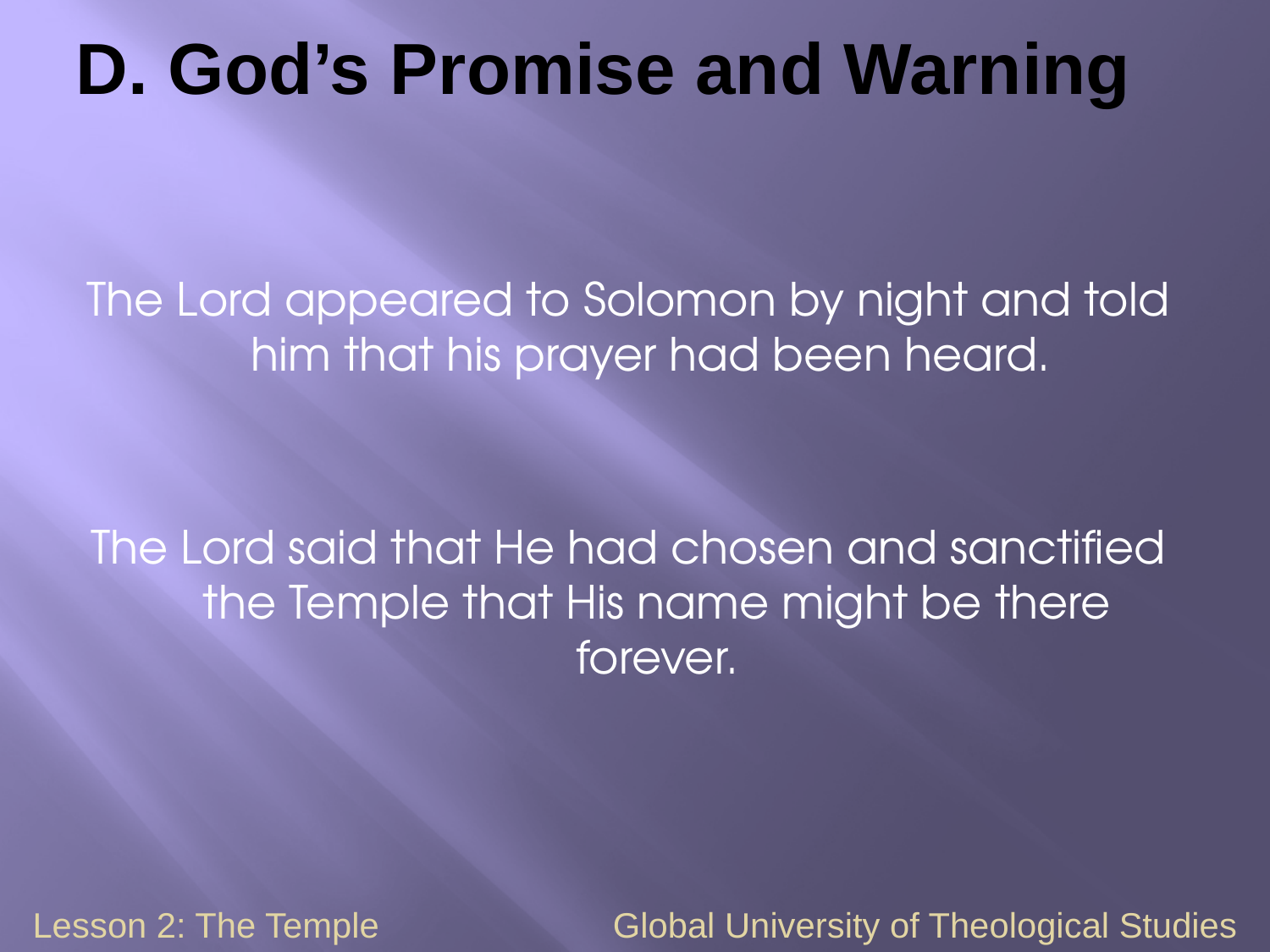

# D. God’s Promise and Warning
The Lord appeared to Solomon by night and told him that his prayer had been heard.

The Lord said that He had chosen and sanctified the Temple that His name might be there forever.
Lesson 2: The Temple                        Global University of Theological Studies